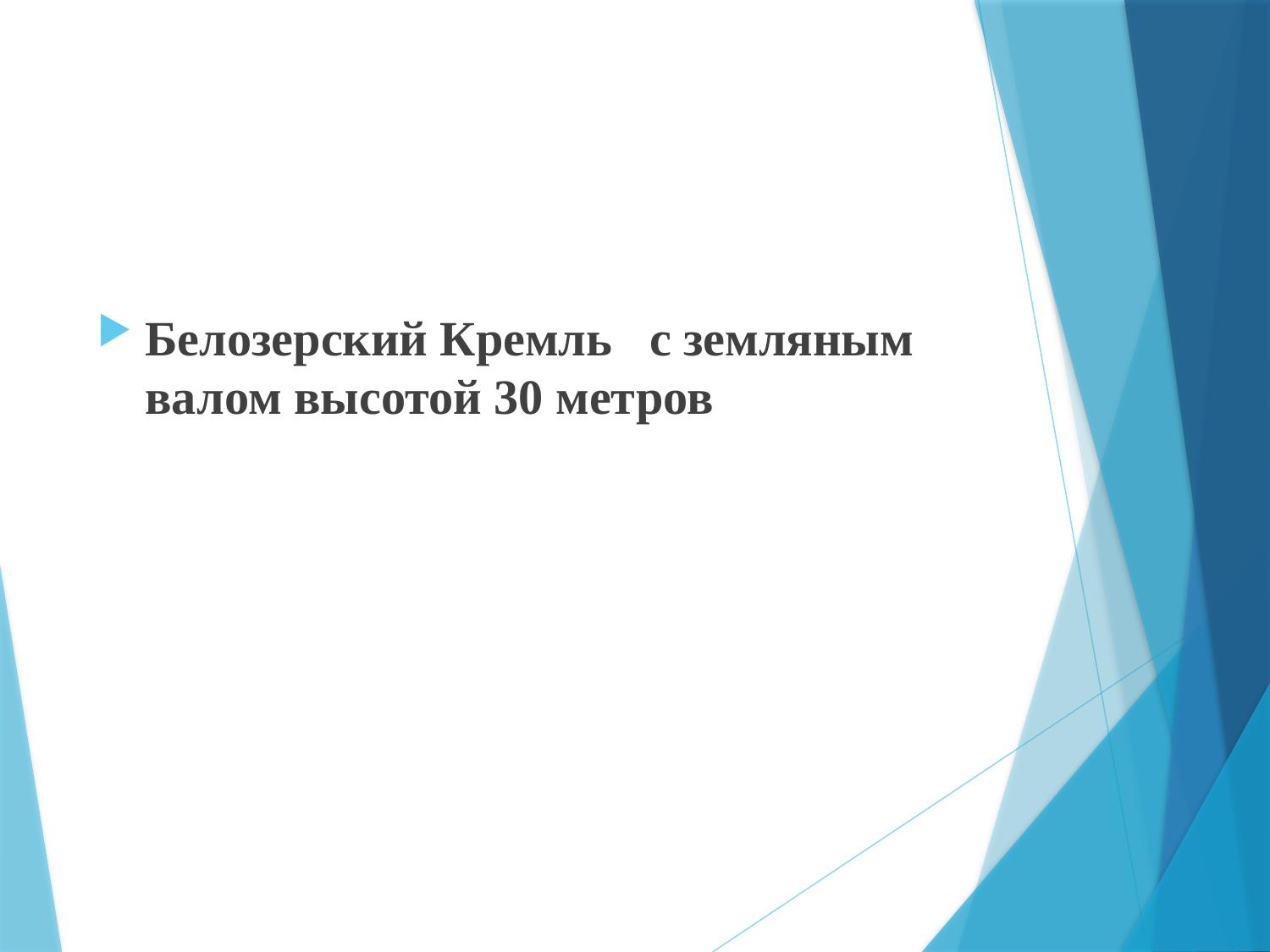

#
Белозерский Кремль   с земляным валом высотой 30 метров